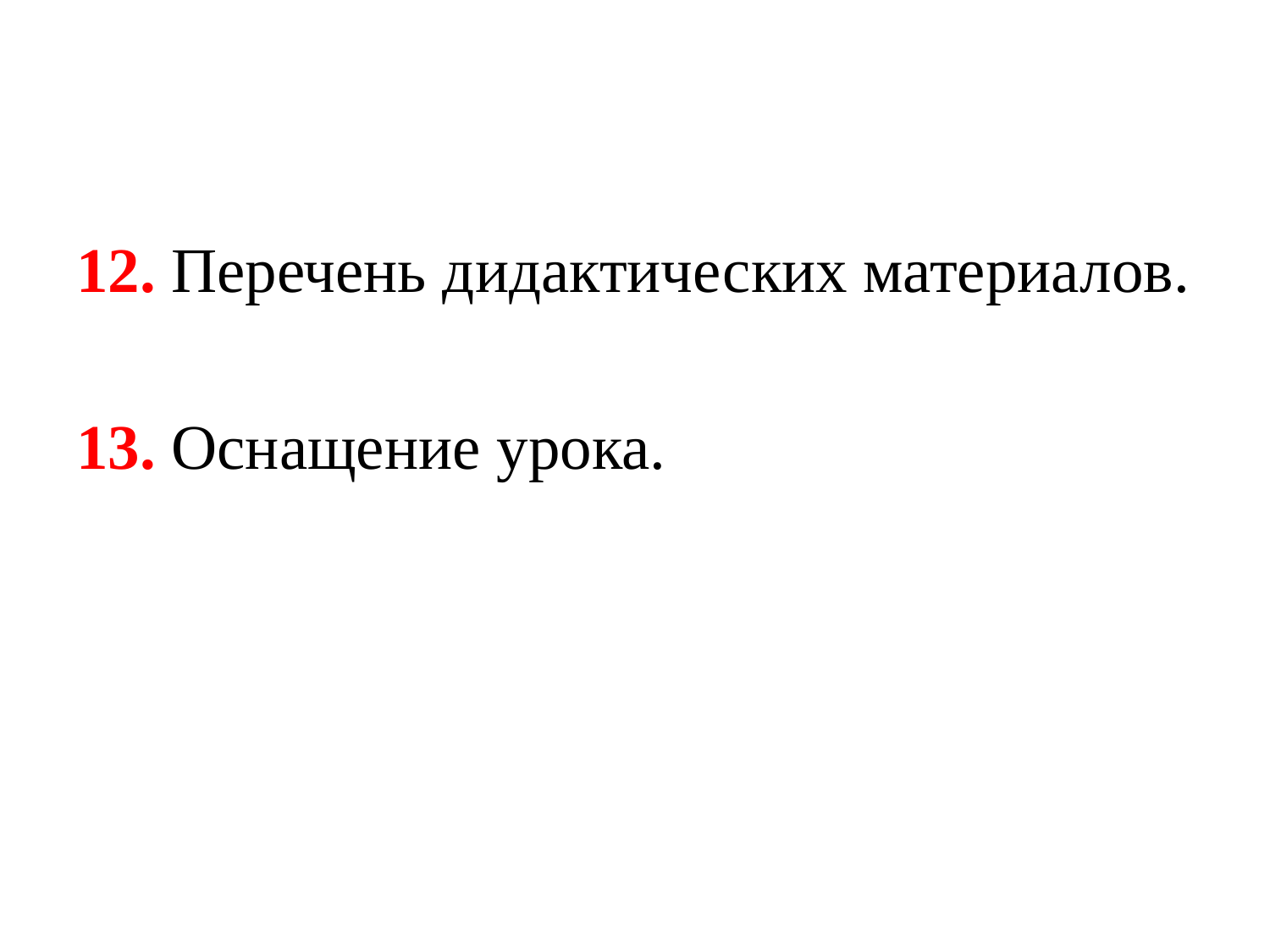

#
12. Перечень дидактических материалов.

13. Оснащение урока.